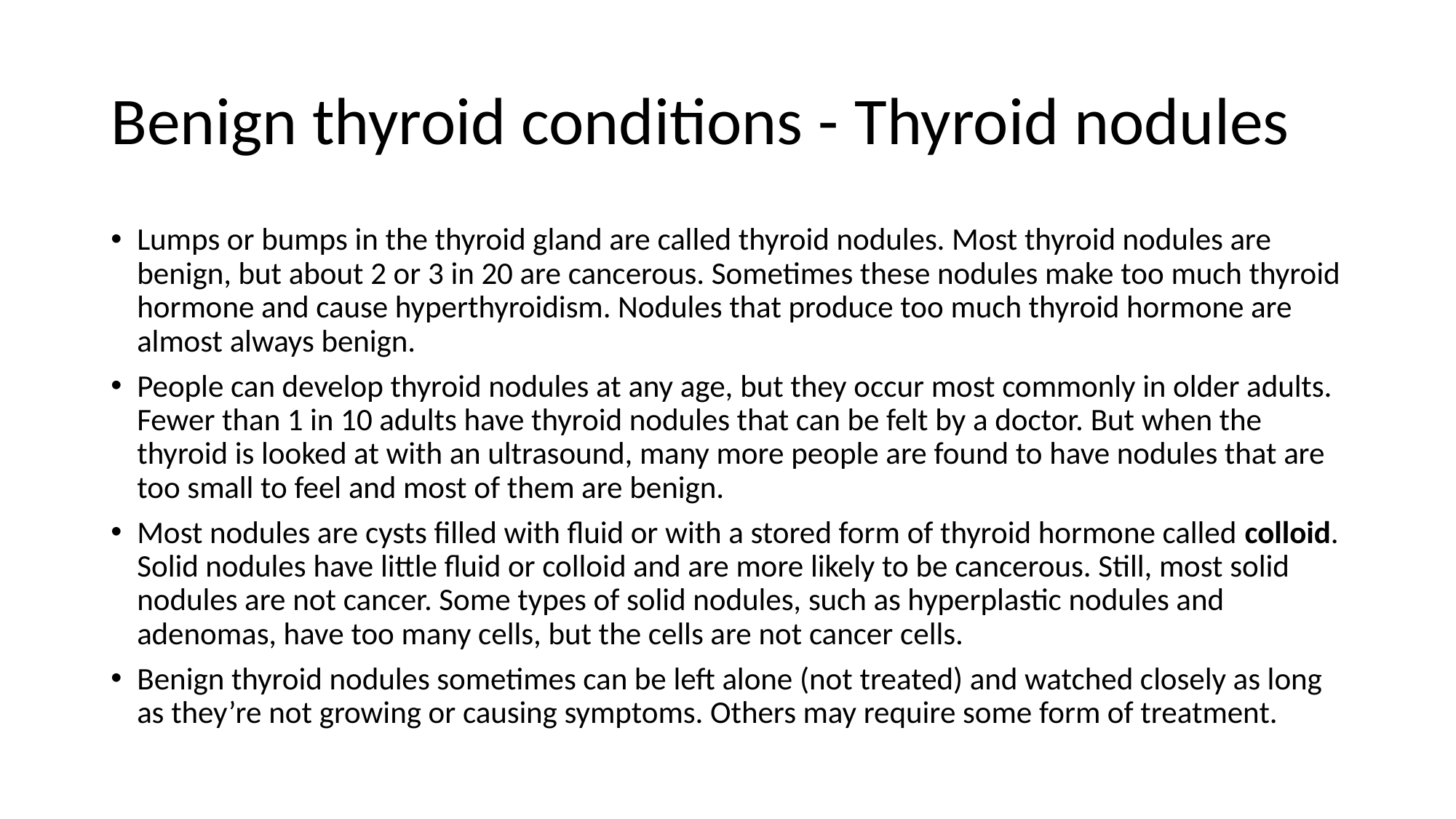

# Benign thyroid conditions - Thyroid nodules
Lumps or bumps in the thyroid gland are called thyroid nodules. Most thyroid nodules are benign, but about 2 or 3 in 20 are cancerous. Sometimes these nodules make too much thyroid hormone and cause hyperthyroidism. Nodules that produce too much thyroid hormone are almost always benign.
People can develop thyroid nodules at any age, but they occur most commonly in older adults. Fewer than 1 in 10 adults have thyroid nodules that can be felt by a doctor. But when the thyroid is looked at with an ultrasound, many more people are found to have nodules that are too small to feel and most of them are benign.
Most nodules are cysts filled with fluid or with a stored form of thyroid hormone called colloid. Solid nodules have little fluid or colloid and are more likely to be cancerous. Still, most solid nodules are not cancer. Some types of solid nodules, such as hyperplastic nodules and adenomas, have too many cells, but the cells are not cancer cells.
Benign thyroid nodules sometimes can be left alone (not treated) and watched closely as long as they’re not growing or causing symptoms. Others may require some form of treatment.